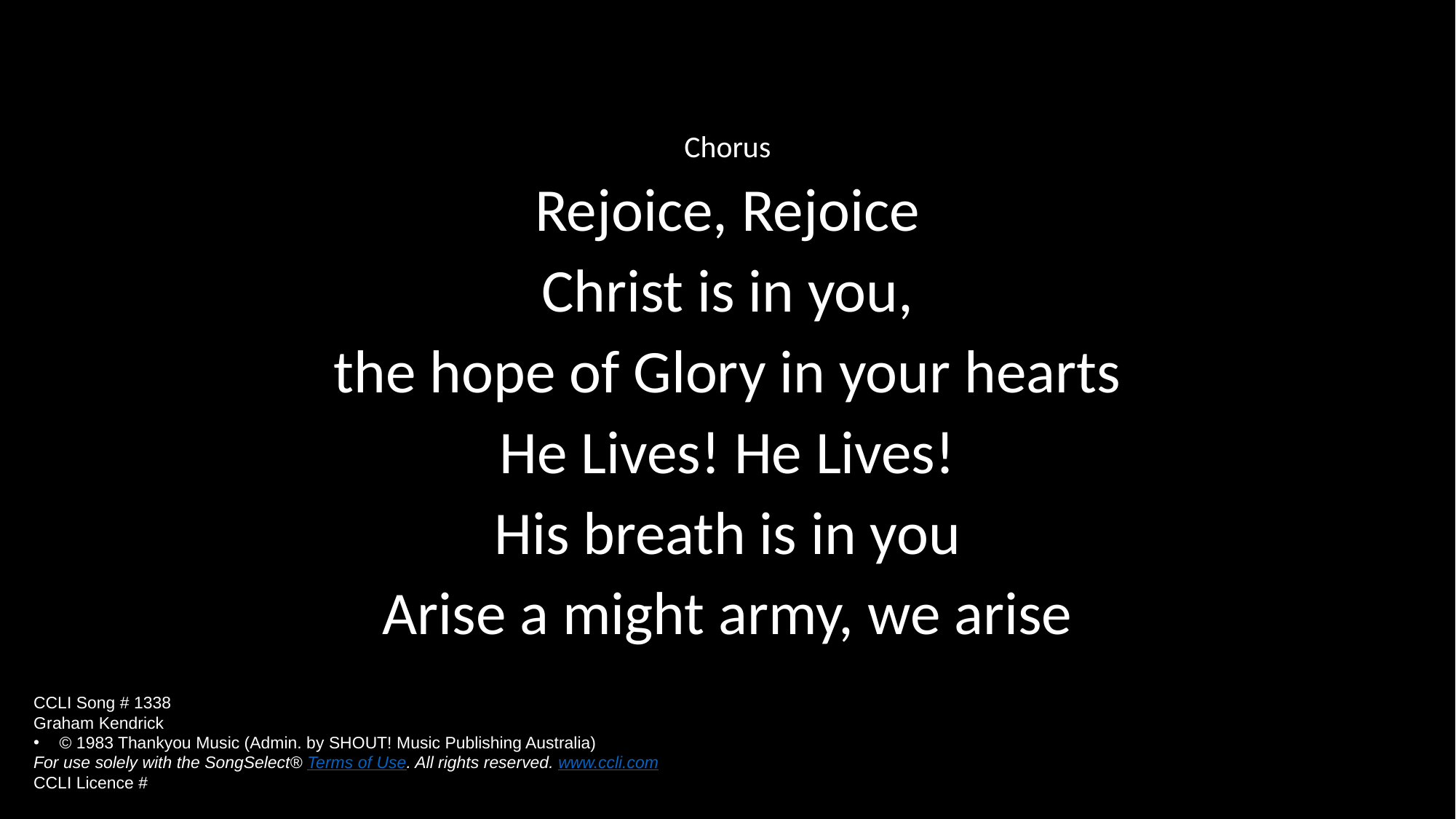

Chorus
Rejoice, Rejoice
Christ is in you,
the hope of Glory in your hearts
He Lives! He Lives!
His breath is in you
Arise a might army, we arise
CCLI Song # 1338
Graham Kendrick
© 1983 Thankyou Music (Admin. by SHOUT! Music Publishing Australia)
For use solely with the SongSelect® Terms of Use. All rights reserved. www.ccli.com
CCLI Licence #